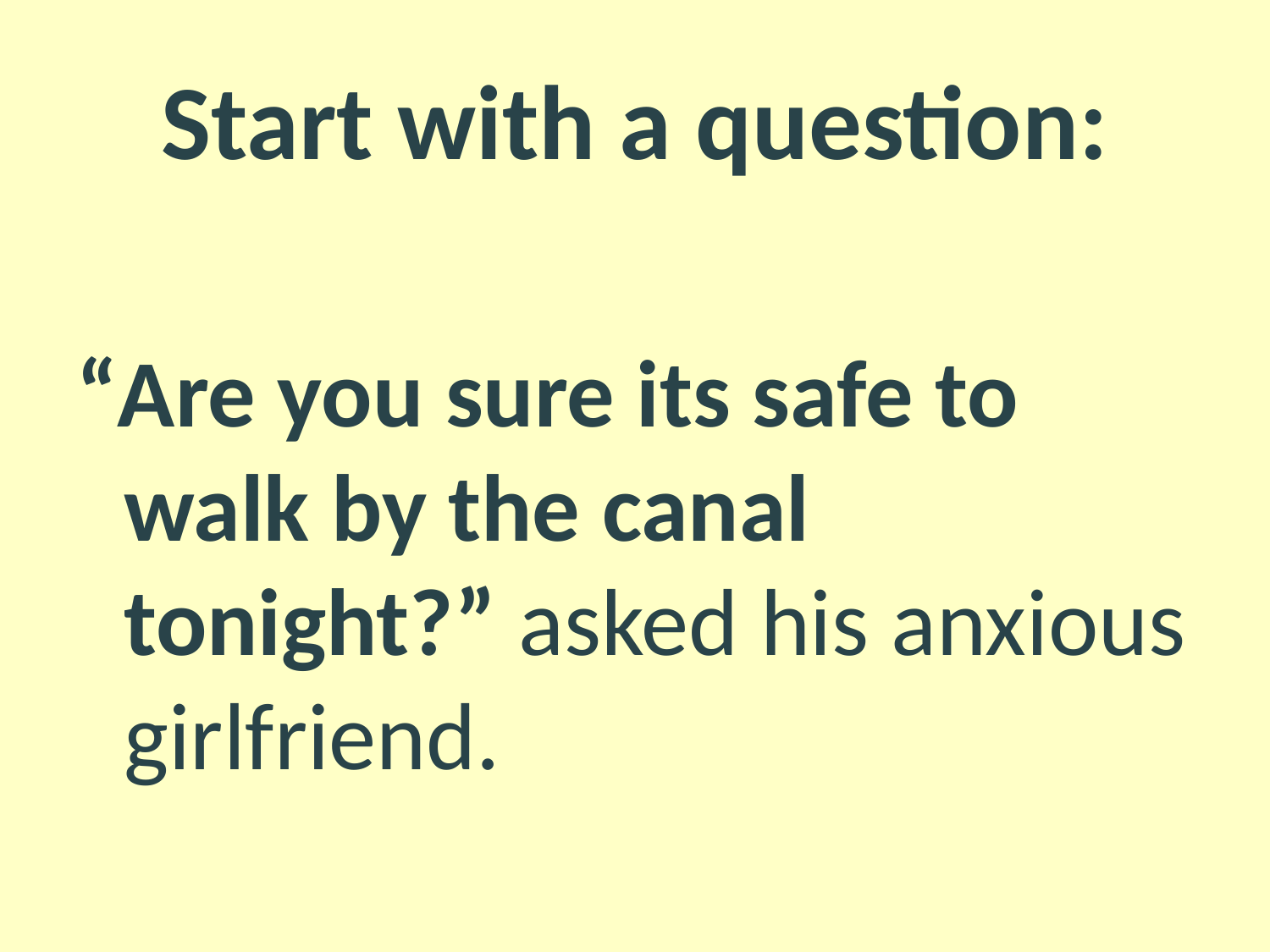

# Start with a question:

“Are you sure its safe to walk by the canal tonight?” asked his anxious girlfriend.